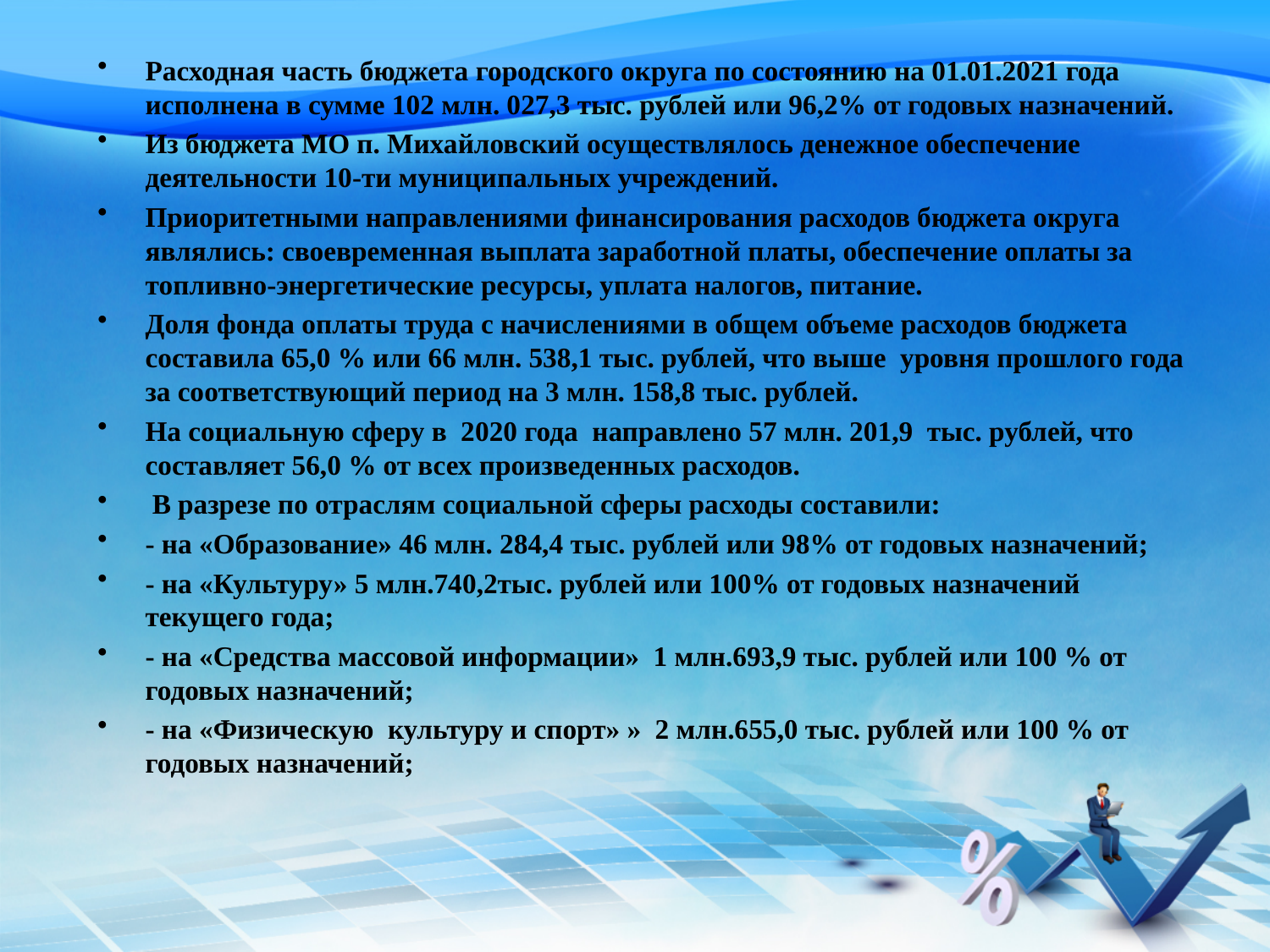

Расходная часть бюджета городского округа по состоянию на 01.01.2021 года  исполнена в сумме 102 млн. 027,3 тыс. рублей или 96,2% от годовых назначений.
Из бюджета МО п. Михайловский осуществлялось денежное обеспечение деятельности 10-ти муниципальных учреждений.
Приоритетными направлениями финансирования расходов бюджета округа являлись: своевременная выплата заработной платы, обеспечение оплаты за топливно-энергетические ресурсы, уплата налогов, питание.
Доля фонда оплаты труда с начислениями в общем объеме расходов бюджета составила 65,0 % или 66 млн. 538,1 тыс. рублей, что выше  уровня прошлого года за соответствующий период на 3 млн. 158,8 тыс. рублей.
На социальную сферу в  2020 года  направлено 57 млн. 201,9  тыс. рублей, что составляет 56,0 % от всех произведенных расходов.
 В разрезе по отраслям социальной сферы расходы составили:
- на «Образование» 46 млн. 284,4 тыс. рублей или 98% от годовых назначений;
- на «Культуру» 5 млн.740,2тыс. рублей или 100% от годовых назначений текущего года;
- на «Средства массовой информации»  1 млн.693,9 тыс. рублей или 100 % от годовых назначений;
- на «Физическую  культуру и спорт» »  2 млн.655,0 тыс. рублей или 100 % от годовых назначений;